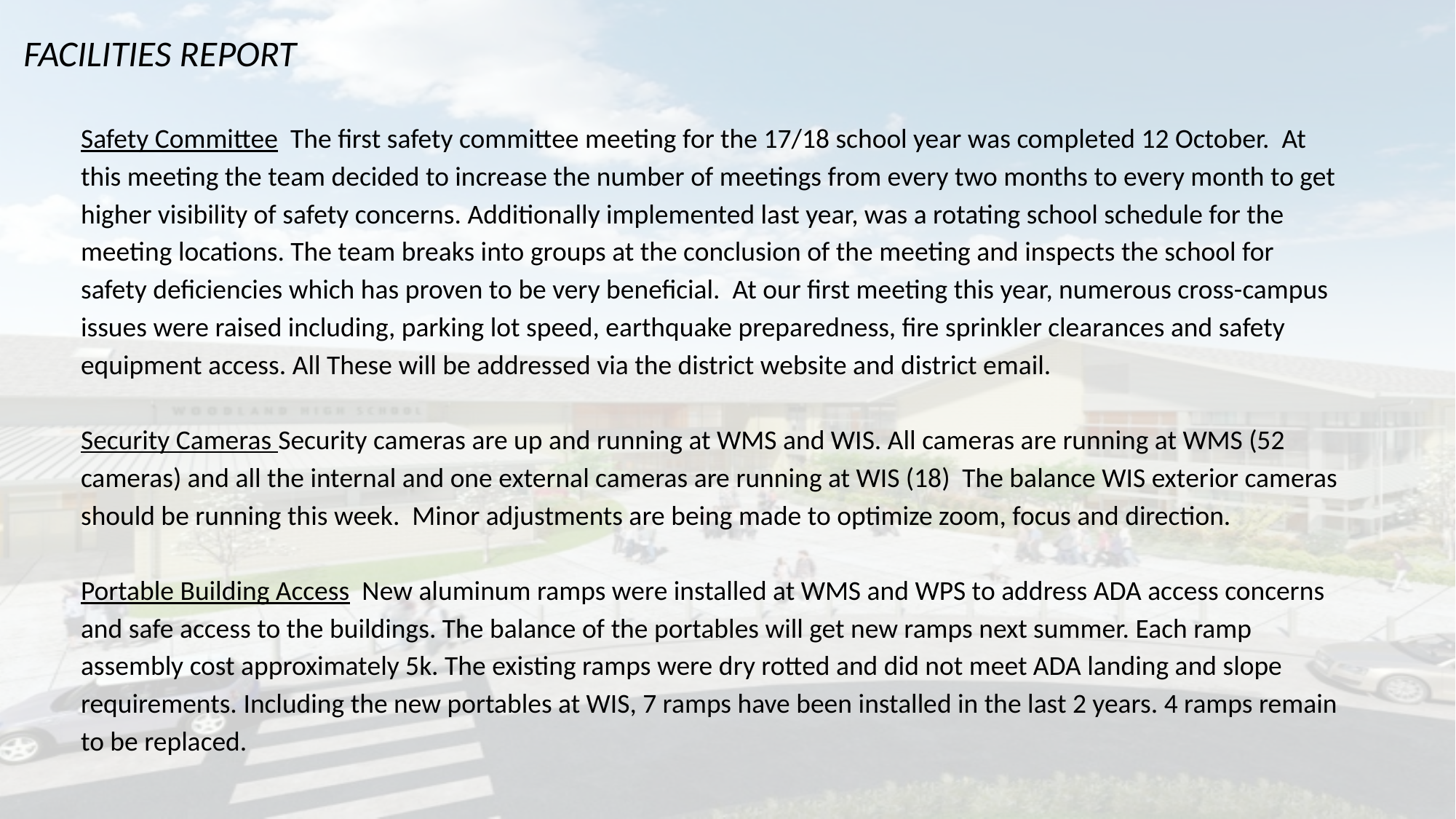

FACILITIES REPORT

Safety Committee  The first safety committee meeting for the 17/18 school year was completed 12 October.  At this meeting the team decided to increase the number of meetings from every two months to every month to get higher visibility of safety concerns. Additionally implemented last year, was a rotating school schedule for the meeting locations. The team breaks into groups at the conclusion of the meeting and inspects the school for safety deficiencies which has proven to be very beneficial.  At our first meeting this year, numerous cross-campus issues were raised including, parking lot speed, earthquake preparedness, fire sprinkler clearances and safety equipment access. All These will be addressed via the district website and district email.

Security Cameras Security cameras are up and running at WMS and WIS. All cameras are running at WMS (52 cameras) and all the internal and one external cameras are running at WIS (18)  The balance WIS exterior cameras should be running this week.  Minor adjustments are being made to optimize zoom, focus and direction.

Portable Building Access  New aluminum ramps were installed at WMS and WPS to address ADA access concerns and safe access to the buildings. The balance of the portables will get new ramps next summer. Each ramp assembly cost approximately 5k. The existing ramps were dry rotted and did not meet ADA landing and slope requirements. Including the new portables at WIS, 7 ramps have been installed in the last 2 years. 4 ramps remain to be replaced.